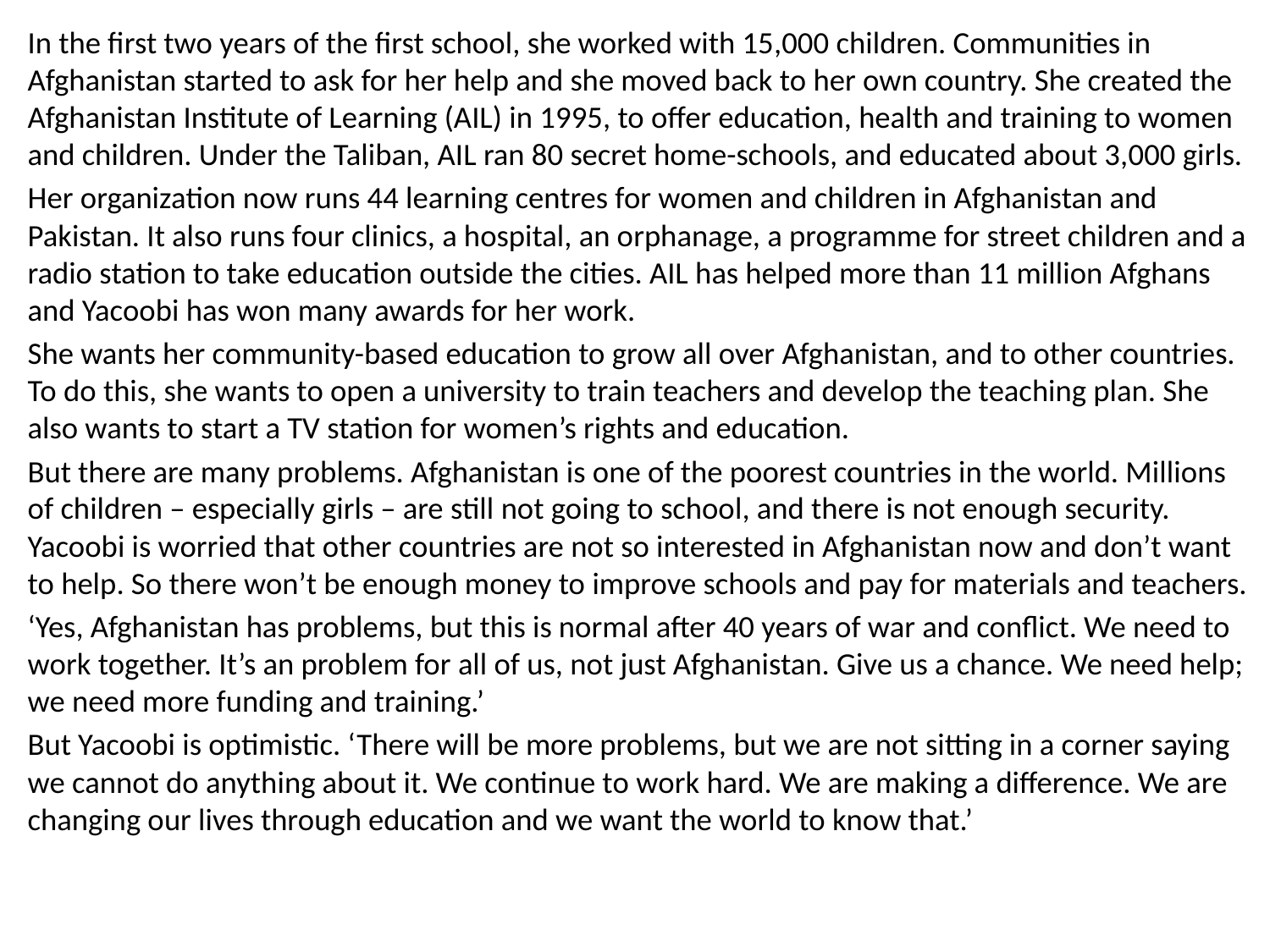

In the first two years of the first school, she worked with 15,000 children. Communities in Afghanistan started to ask for her help and she moved back to her own country. She created the Afghanistan Institute of Learning (AIL) in 1995, to offer education, health and training to women and children. Under the Taliban, AIL ran 80 secret home-schools, and educated about 3,000 girls.
Her organization now runs 44 learning centres for women and children in Afghanistan and Pakistan. It also runs four clinics, a hospital, an orphanage, a programme for street children and a radio station to take education outside the cities. AIL has helped more than 11 million Afghans and Yacoobi has won many awards for her work.
She wants her community-based education to grow all over Afghanistan, and to other countries. To do this, she wants to open a university to train teachers and develop the teaching plan. She also wants to start a TV station for women’s rights and education.
But there are many problems. Afghanistan is one of the poorest countries in the world. Millions of children – especially girls – are still not going to school, and there is not enough security. Yacoobi is worried that other countries are not so interested in Afghanistan now and don’t want to help. So there won’t be enough money to improve schools and pay for materials and teachers.
‘Yes, Afghanistan has problems, but this is normal after 40 years of war and conflict. We need to work together. It’s an problem for all of us, not just Afghanistan. Give us a chance. We need help; we need more funding and training.’
But Yacoobi is optimistic. ‘There will be more problems, but we are not sitting in a corner saying we cannot do anything about it. We continue to work hard. We are making a difference. We are changing our lives through education and we want the world to know that.’